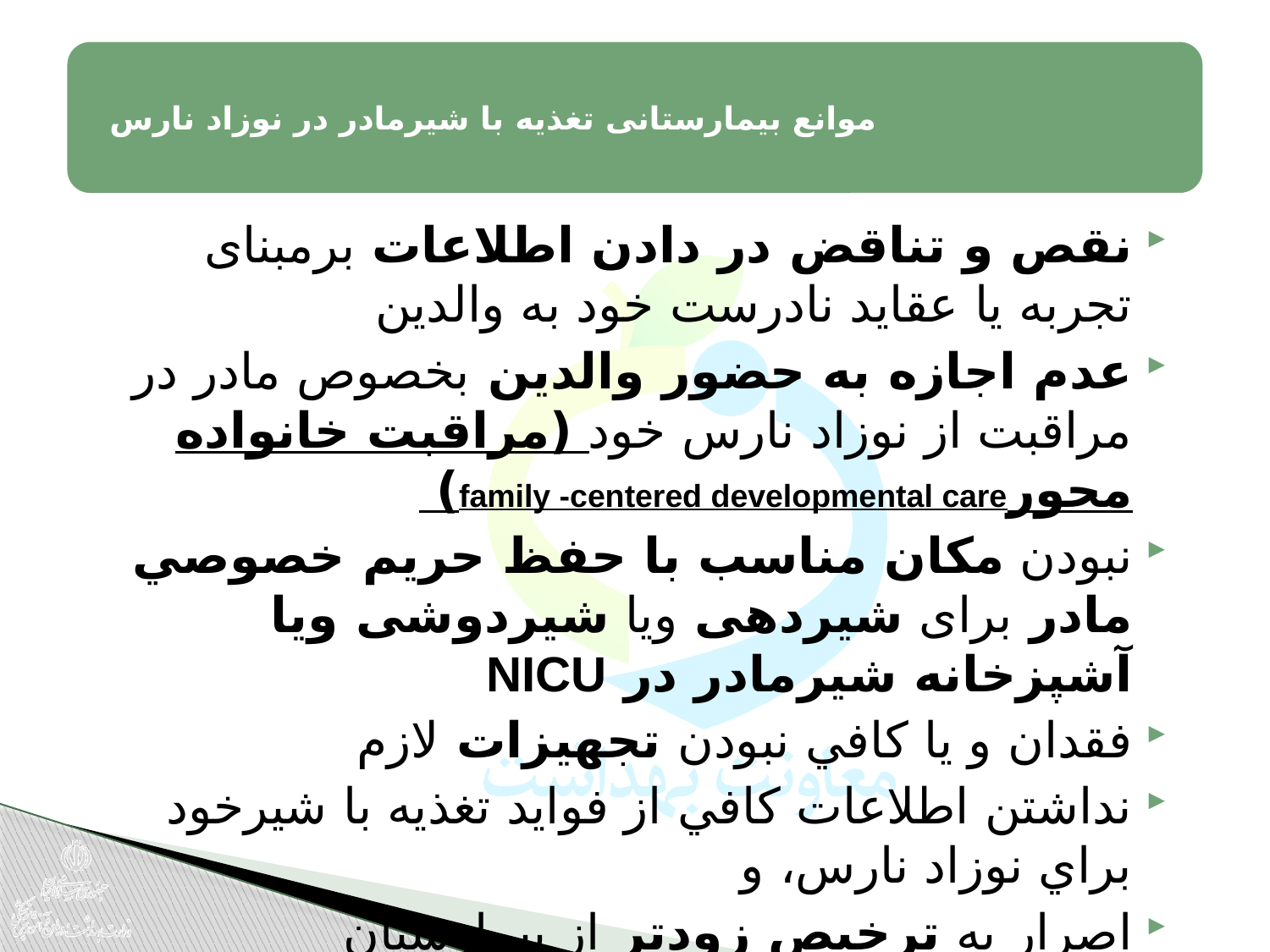

موانع بیمارستانی تغذيه با شيرمادر در نوزاد نارس
نقص و تناقض در دادن اطلاعات برمبنای تجربه یا عقاید نادرست خود به والدین
عدم اجازه به حضور والدین بخصوص مادر در مراقبت از نوزاد نارس خود (مراقبت خانواده محورfamily -centered developmental care)
نبودن مکان مناسب با حفظ حريم خصوصي مادر برای شیردهی ویا شیردوشی ویا آشپزخانه شیرمادر در NICU
فقدان و یا کافي نبودن تجهیزات لازم
نداشتن اطلاعات کافي از فوايد تغذيه با شيرخود براي نوزاد نارس، و
اصرار به ترخیص زودتر از بیمارستان